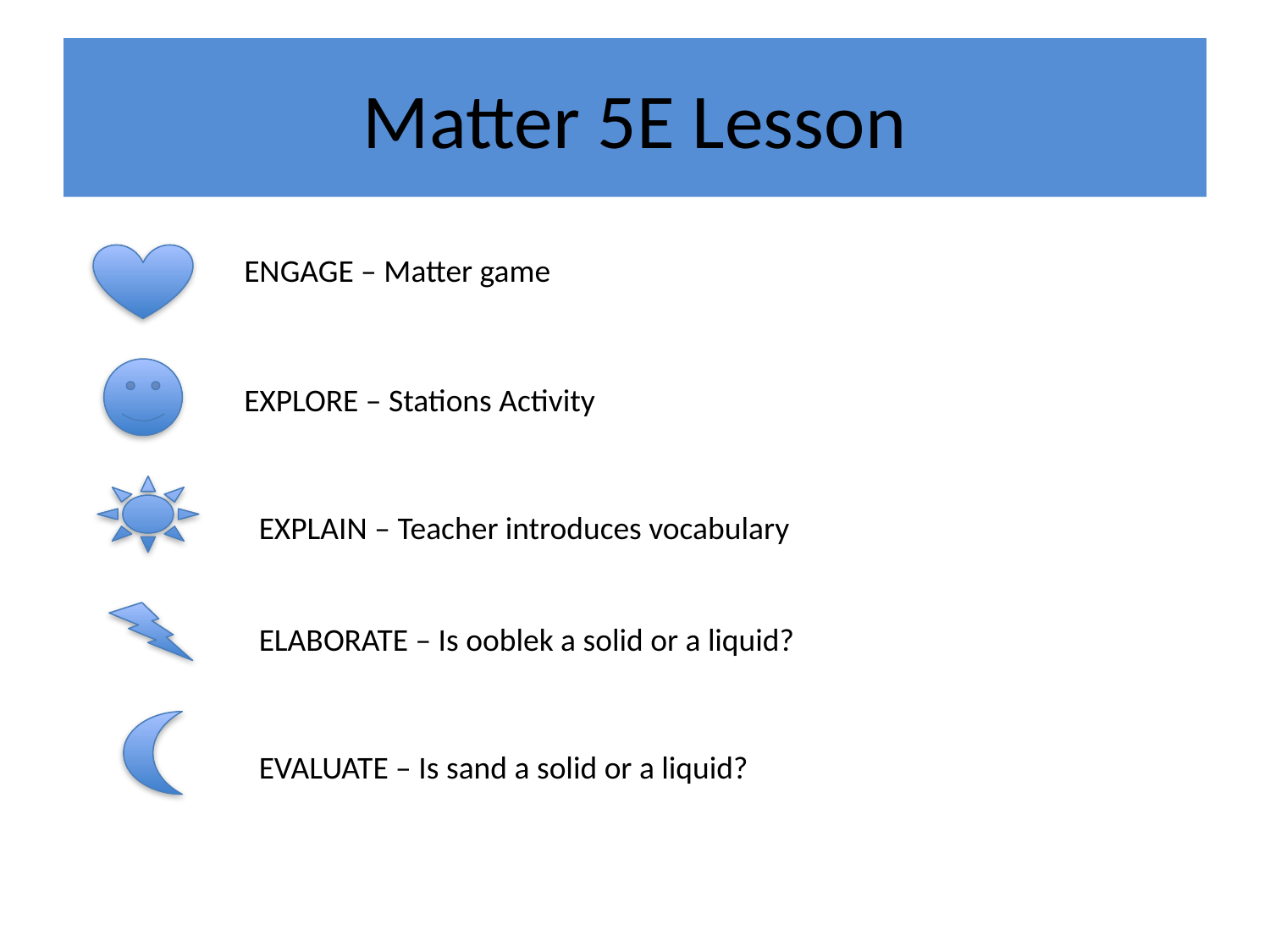

# Matter 5E Lesson

ENGAGE – Matter game

EXPLORE – Stations Activity

EXPLAIN – Teacher introduces vocabulary

ELABORATE – Is ooblek a solid or a liquid?

EVALUATE – Is sand a solid or a liquid?